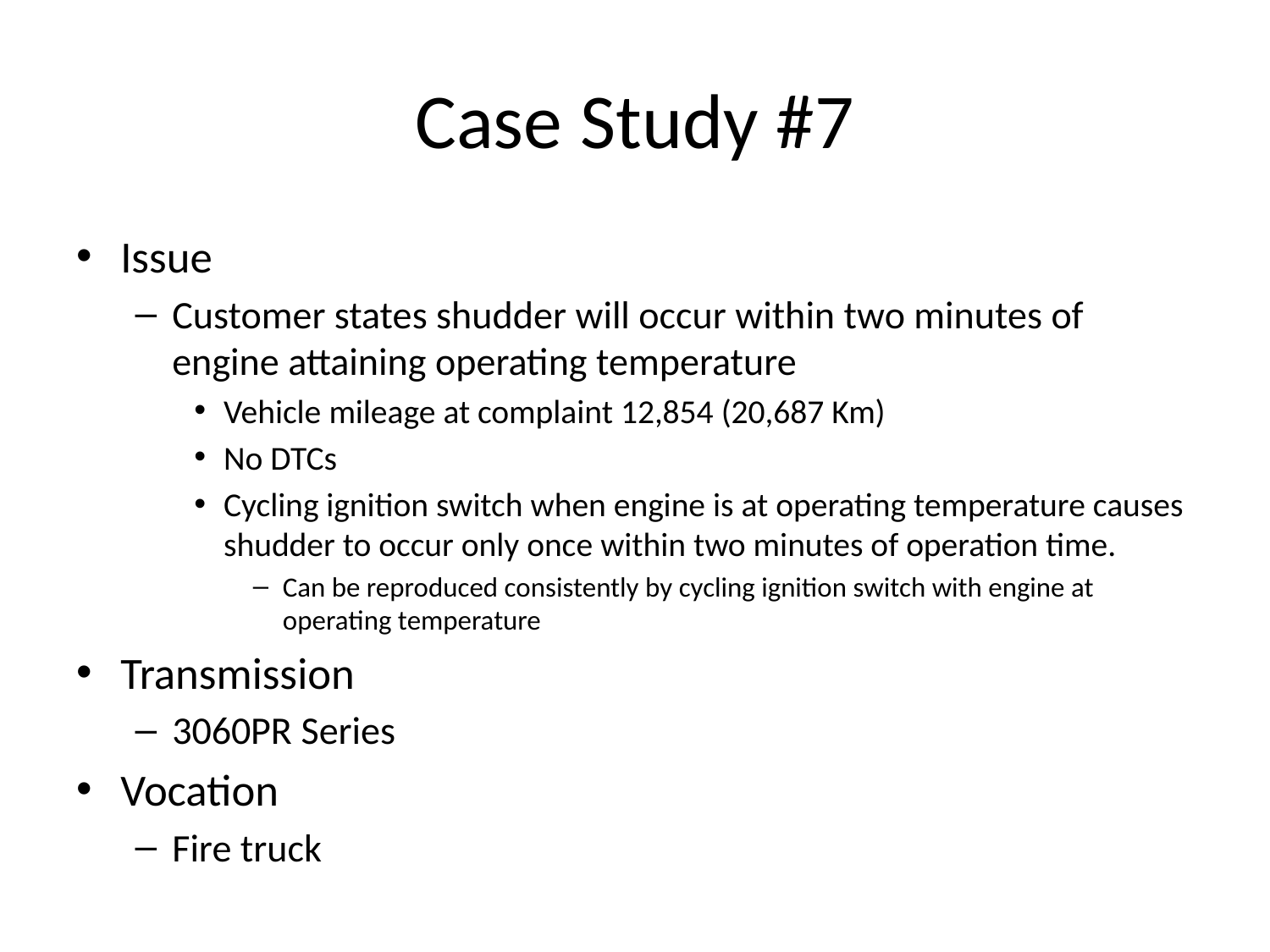

# Case Study #7
Issue
Customer states shudder will occur within two minutes of engine attaining operating temperature
Vehicle mileage at complaint 12,854 (20,687 Km)
No DTCs
Cycling ignition switch when engine is at operating temperature causes shudder to occur only once within two minutes of operation time.
Can be reproduced consistently by cycling ignition switch with engine at operating temperature
Transmission
3060PR Series
Vocation
Fire truck